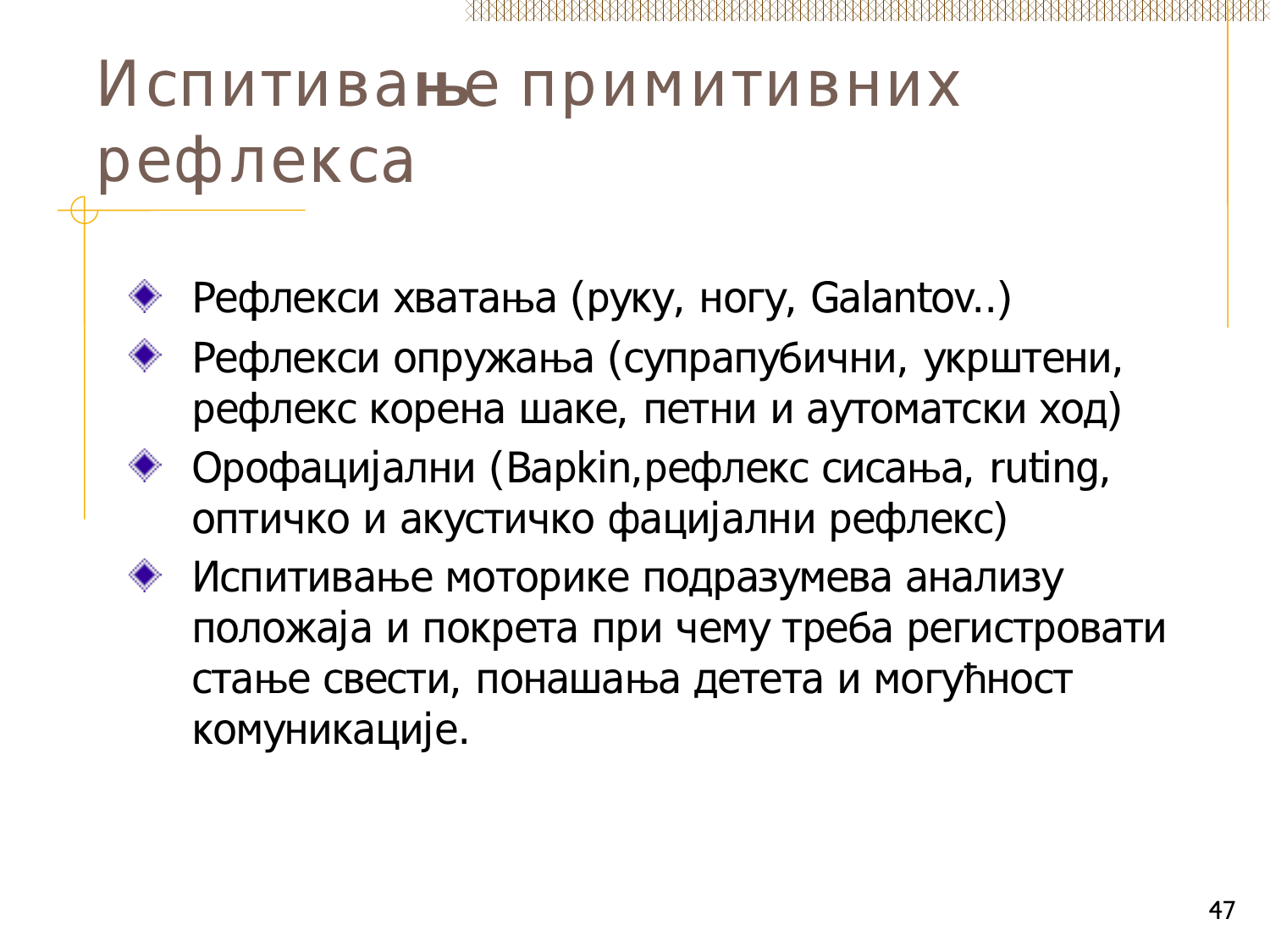

# Испитивање примитивних рефлекса
Рефлекси хватања (руку, ногу, Galantov..)
Рефлекси опружања (супрапубични, укрштени, рефлекс корена шаке, петни и аутоматски ход)
Орофацијални (Bapkin,рефлекс сисања, ruting, оптичко и акустичко фацијални рефлекс)
Испитивање моторике подразумева анализу положаја и покрета при чему треба регистровати стање свести, понашања детета и могућност комуникације.

47